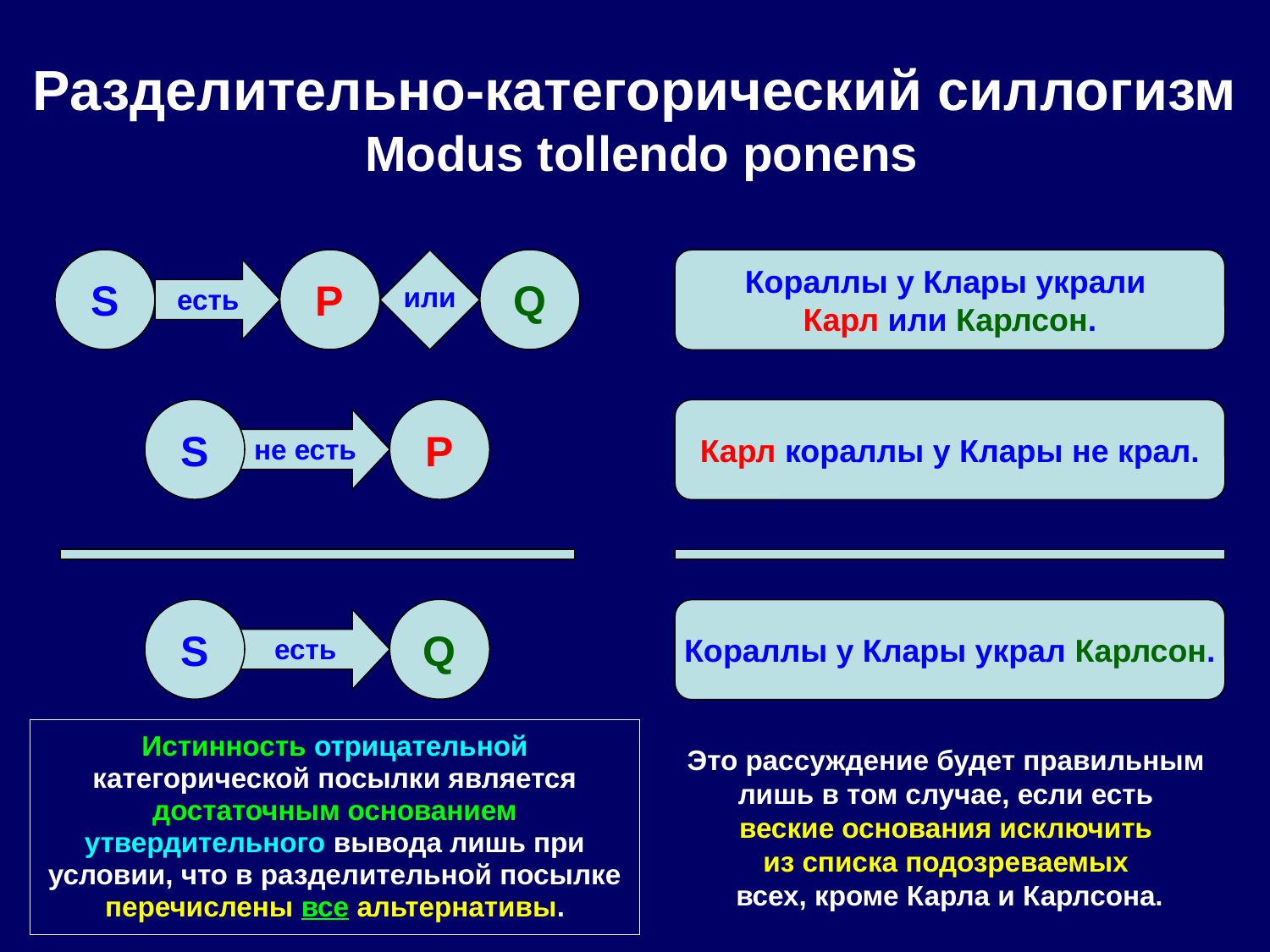

# Разделительно-категорический силлогизм Modus tollendo ponens
S
P
Q
Кораллы у Клары украли
Карл или Карлсон.
или
есть
S
P
Карл кораллы у Клары не крал.
не есть

S
Q
Кораллы у Клары украл Карлсон.
есть
Истинность отрицательной категорической посылки является достаточным основанием утвердительного вывода лишь при условии, что в разделительной посылке перечислены все альтернативы.
Это рассуждение будет правильным
лишь в том случае, если есть
веские основания исключить
из списка подозреваемых
всех, кроме Карла и Карлсона.